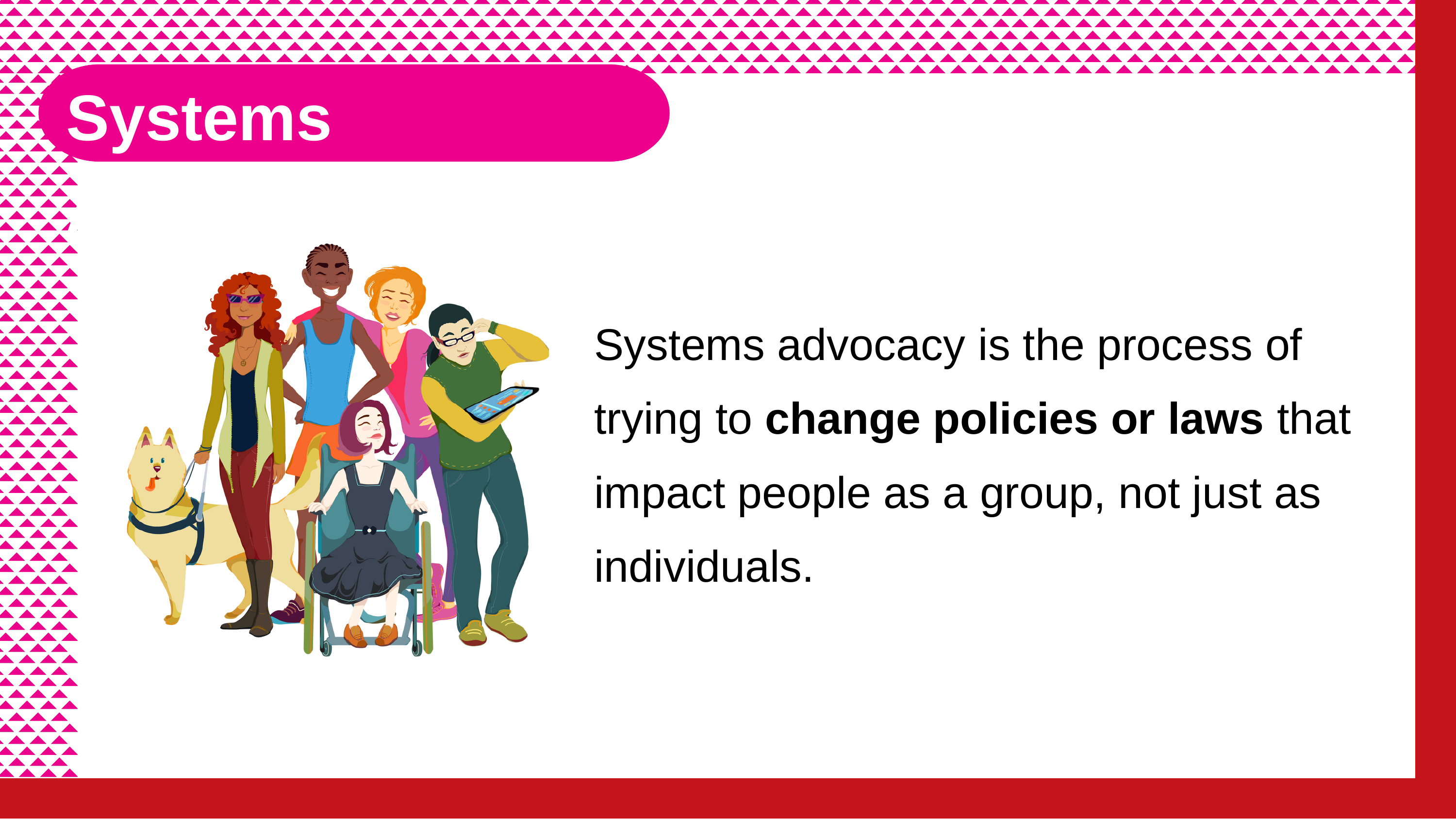

Systems Advocacy

Systems advocacy is the process of trying to change policies or laws that impact people as a group, not just as individuals.